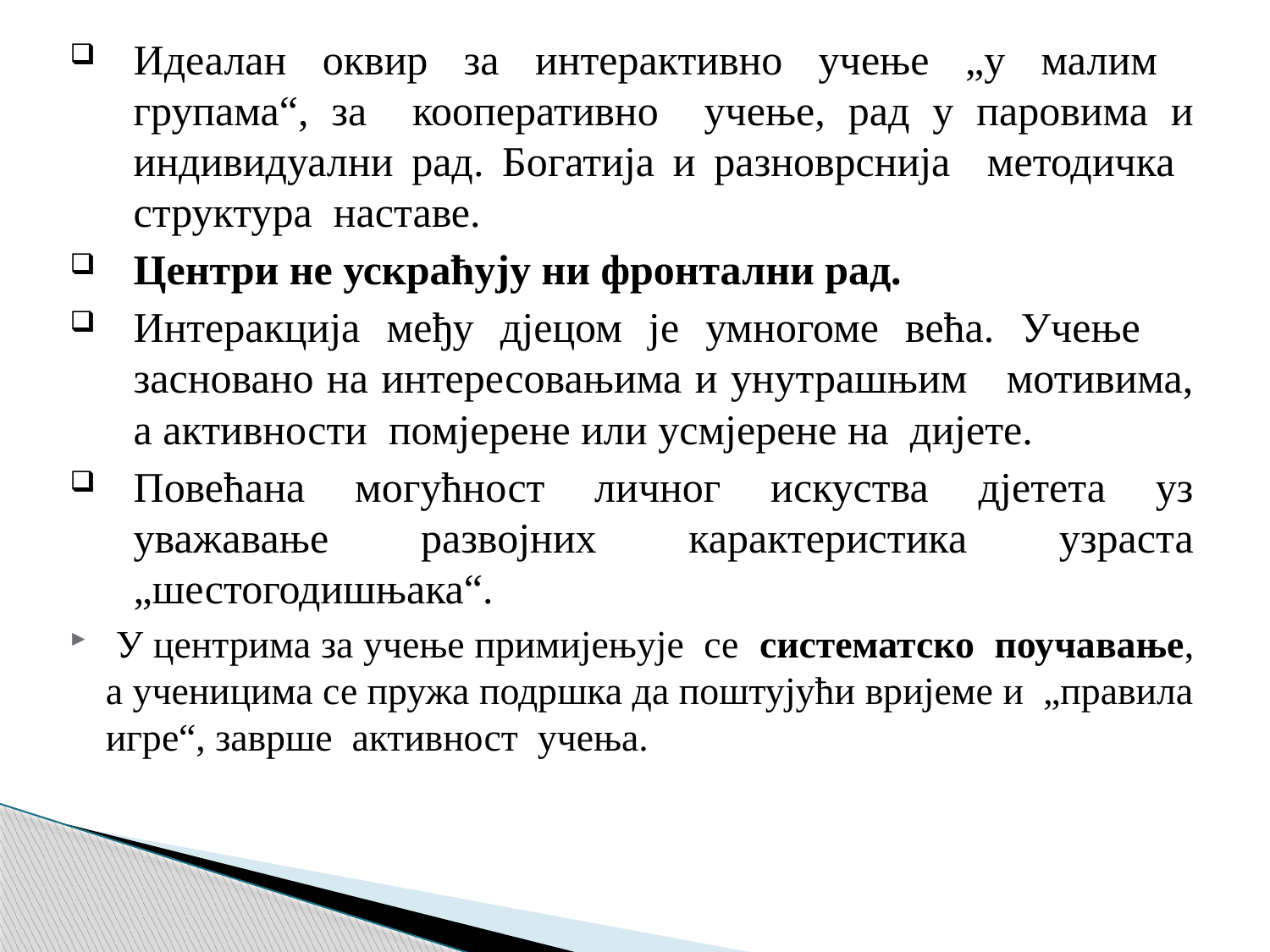

Идеалан оквир за интерактивно учење „у малим  групама“, за  кооперативно  учење, рад у паровима и индивидуални рад. Богатија и разноврснија  методичка  структура  наставе.
Центри не ускраћују ни фронтални рад.
Интеракција међу дјецом је умногоме већа. Учење   засновано на интересовањима и унутрашњим   мотивима, а активности  помјерене или усмјерене на  дијете.
Повећана могућност личног искуства дјетета уз уважавање развојних карактеристика узраста „шестогодишњака“.
 У центрима за учење примијењује  се  систематско  поучавање, а ученицима се пружа подршка да поштујући вријеме и  „правила игре“, заврше  активност  учења.